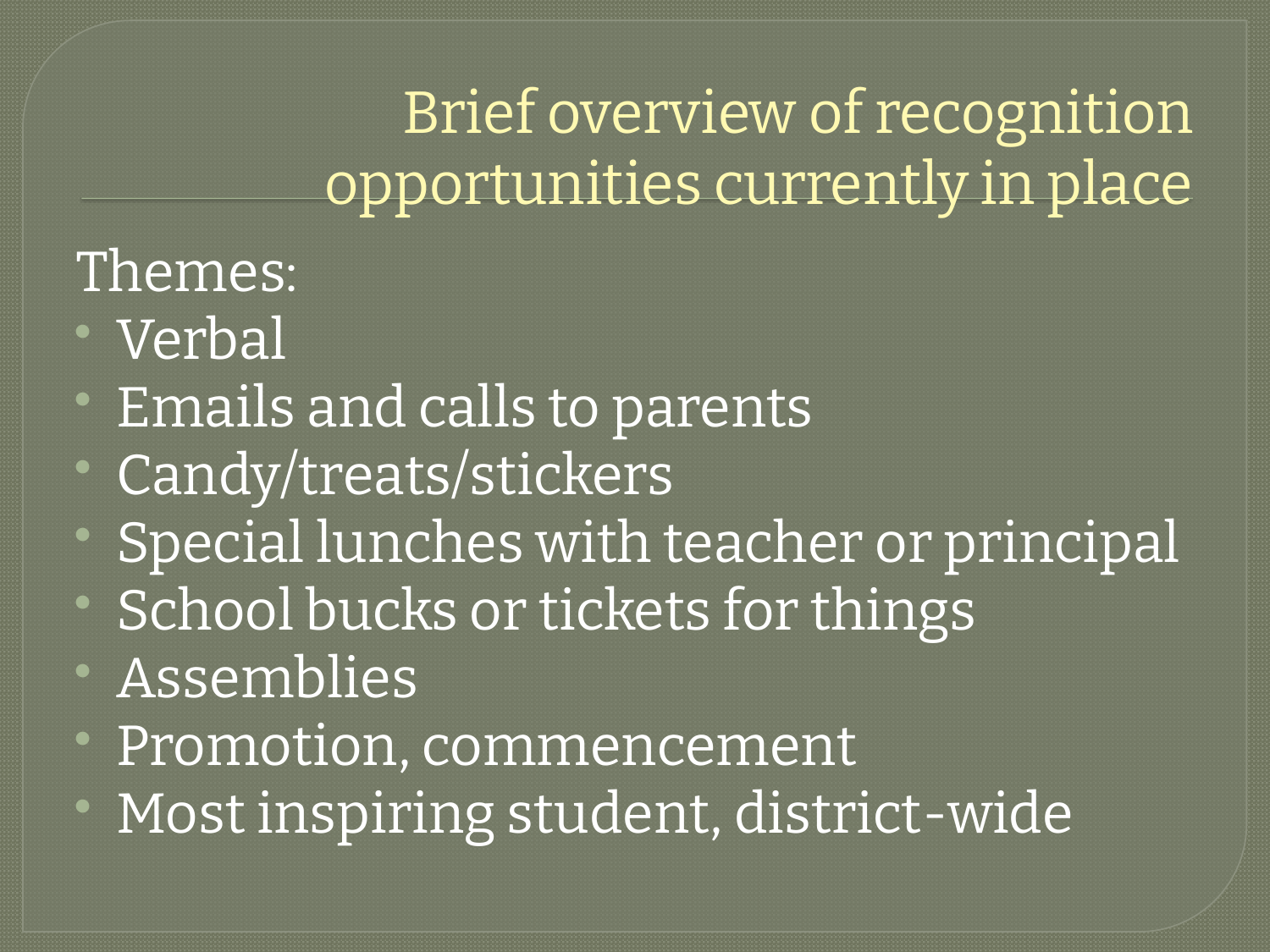

# Brief overview of recognition opportunities currently in place
Themes:
Verbal
Emails and calls to parents
Candy/treats/stickers
Special lunches with teacher or principal
School bucks or tickets for things
Assemblies
Promotion, commencement
Most inspiring student, district-wide